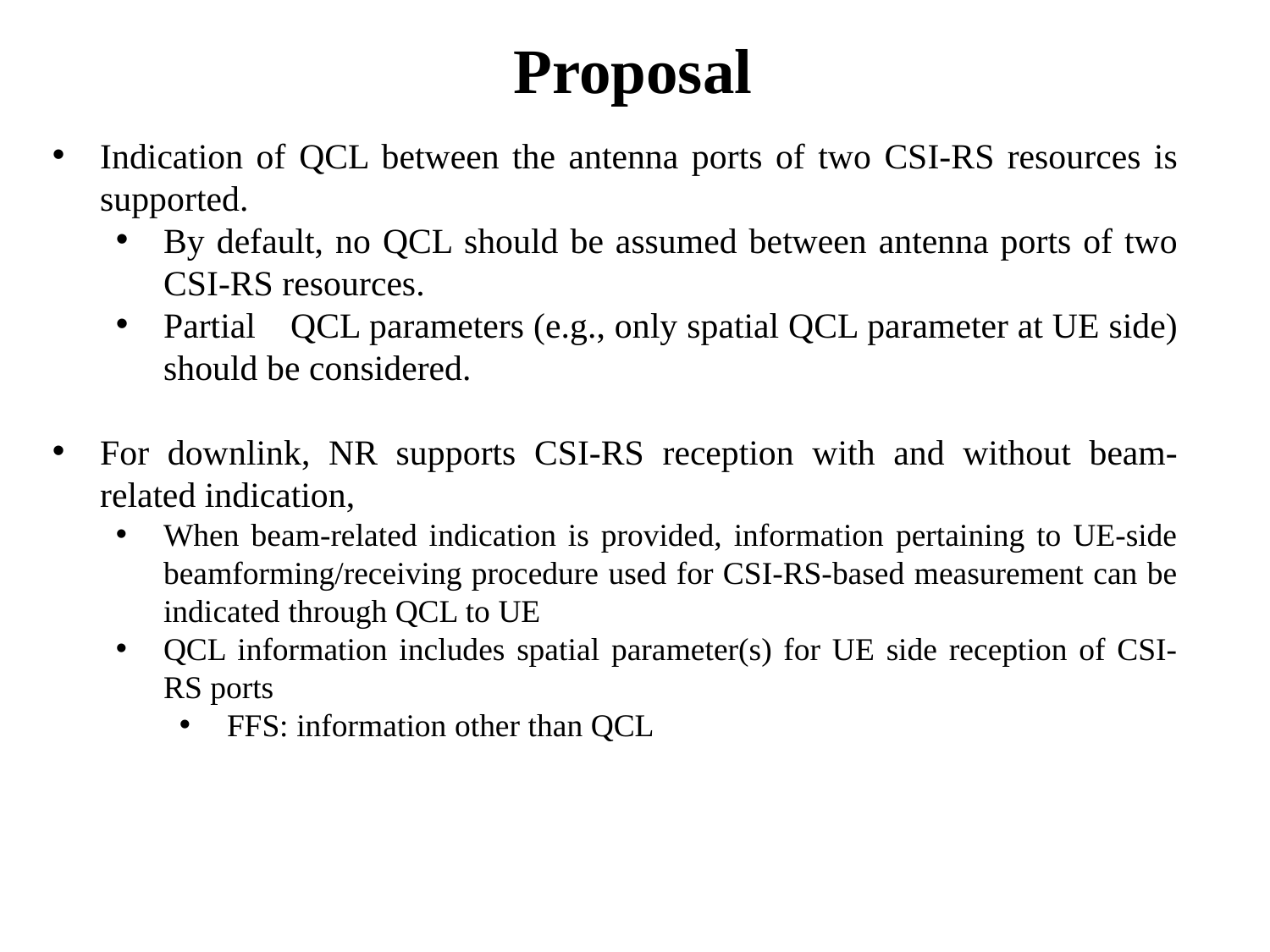

# Proposal
Indication of QCL between the antenna ports of two CSI-RS resources is supported.
By default, no QCL should be assumed between antenna ports of two CSI-RS resources.
Partial	QCL parameters (e.g., only spatial QCL parameter at UE side) should be considered.

For downlink, NR supports CSI-RS reception with and without beam-related indication,
When beam-related indication is provided, information pertaining to UE-side beamforming/receiving procedure used for CSI-RS-based measurement can be indicated through QCL to UE
QCL information includes spatial parameter(s) for UE side reception of CSI-RS ports
FFS: information other than QCL